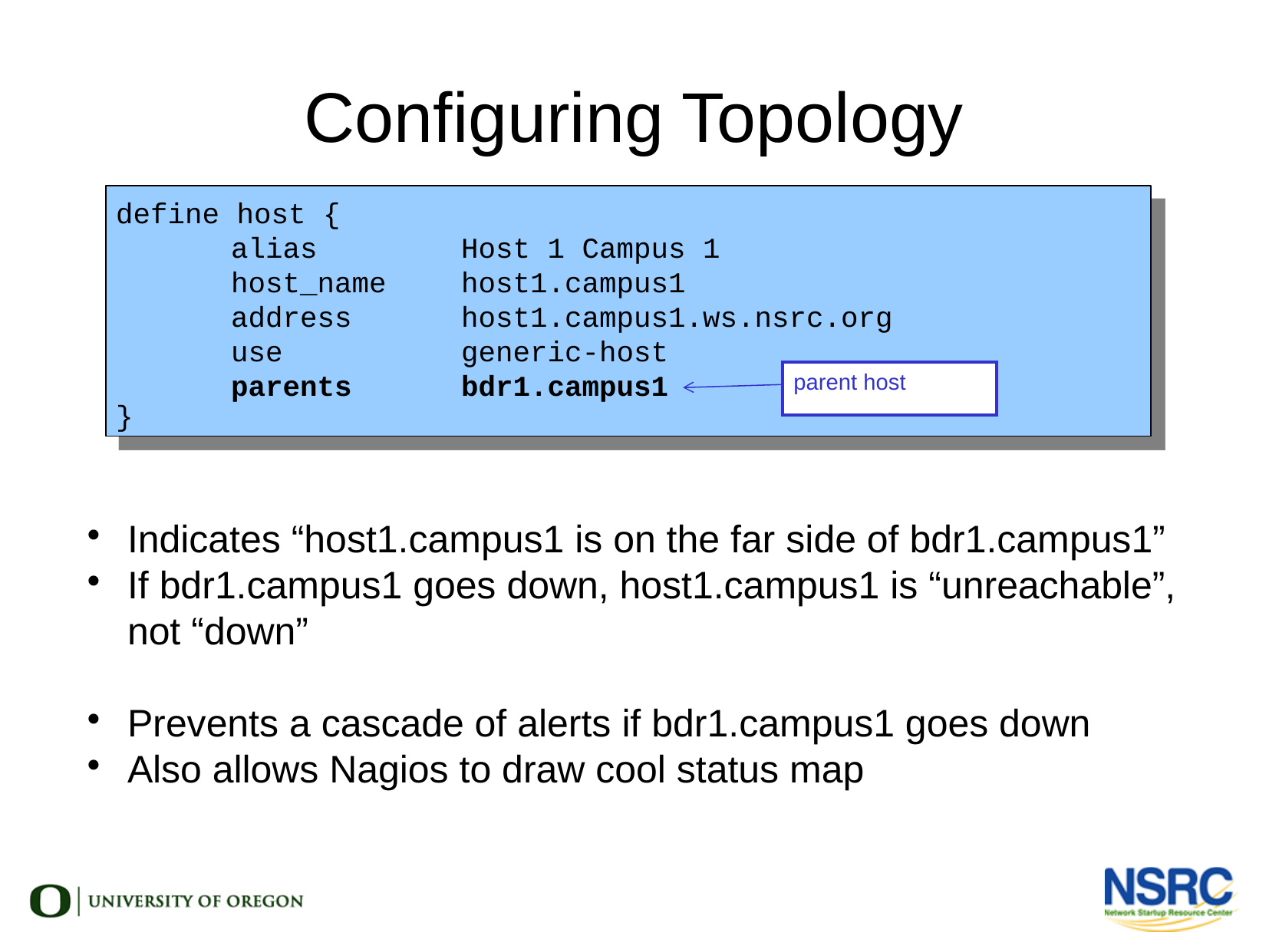

Configuring Topology
define host {
	alias		Host 1 Campus 1
	host_name	host1.campus1
	address	host1.campus1.ws.nsrc.org
	use		generic-host
   	parents	bdr1.campus1
}
parent host
Indicates “host1.campus1 is on the far side of bdr1.campus1”
If bdr1.campus1 goes down, host1.campus1 is “unreachable”, not “down”
Prevents a cascade of alerts if bdr1.campus1 goes down
Also allows Nagios to draw cool status map